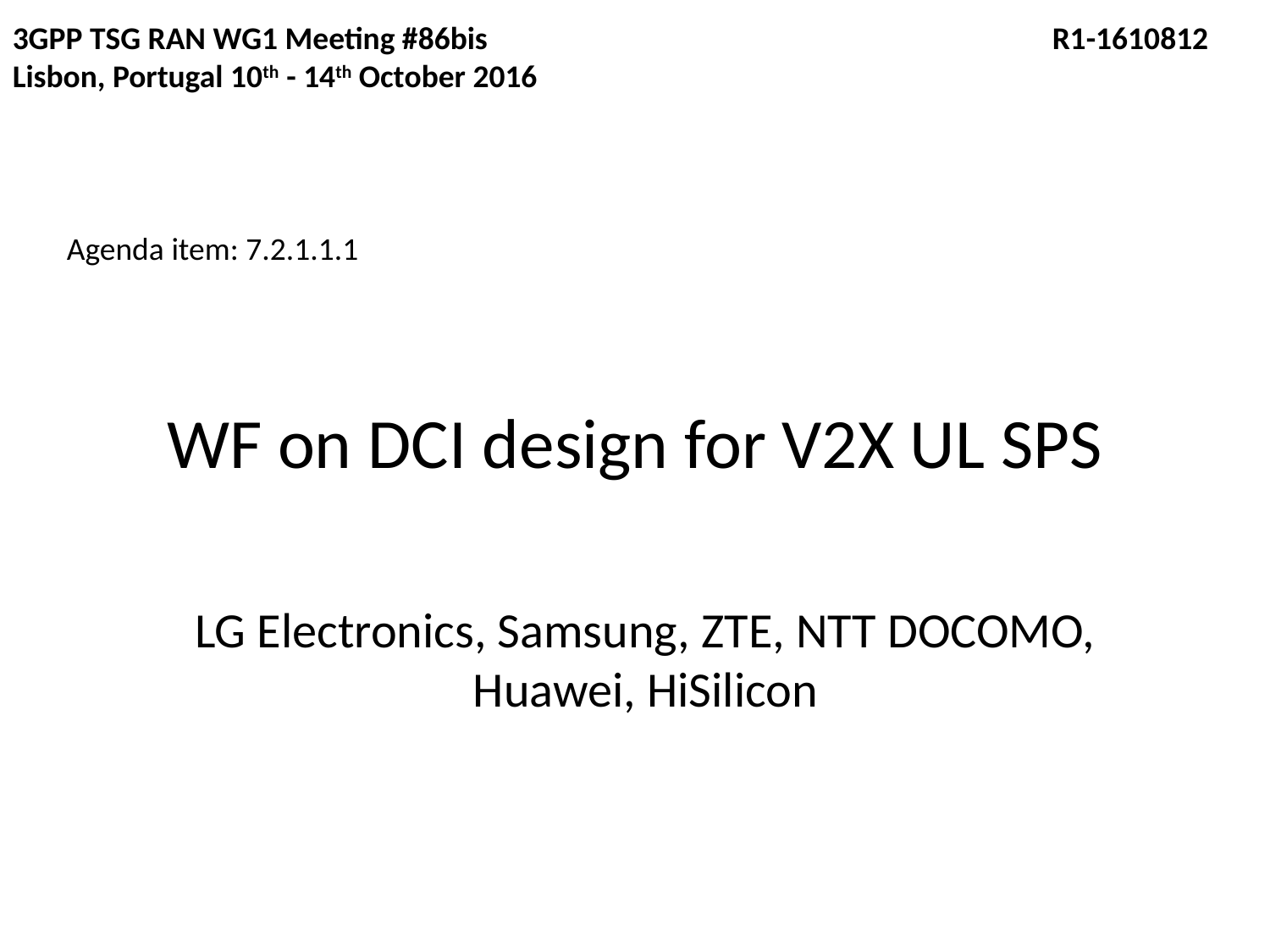

3GPP TSG RAN WG1 Meeting #86bis				                     R1-1610812
Lisbon, Portugal 10th - 14th October 2016
Agenda item: 7.2.1.1.1
# WF on DCI design for V2X UL SPS
LG Electronics, Samsung, ZTE, NTT DOCOMO, Huawei, HiSilicon